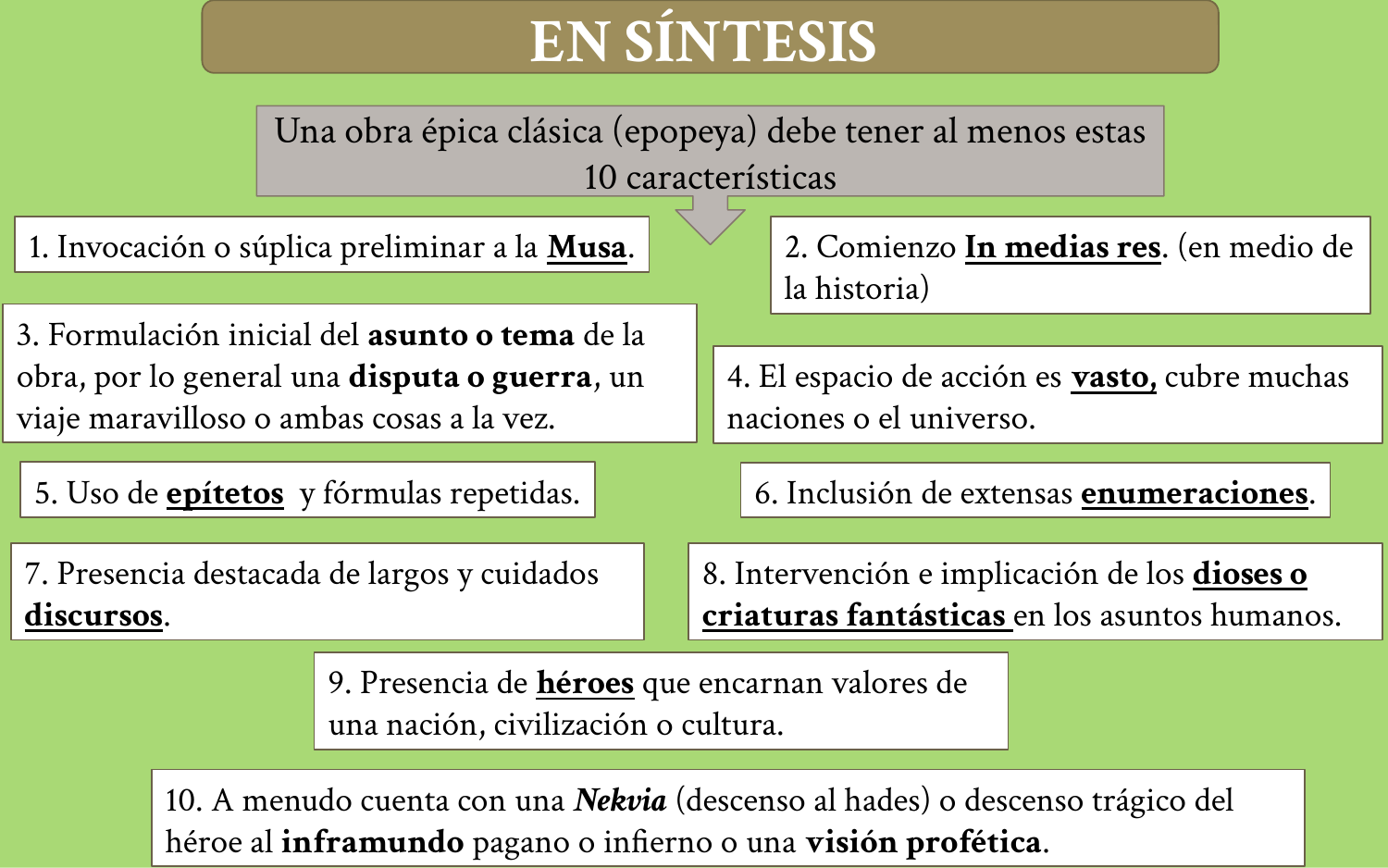

EN SÍNTESIS
Una obra épica clásica (epopeya) debe tener al menos estas 10 características
1. Invocación o súplica preliminar a la Musa.
2. Comienzo In medias res. (en medio de la historia)
3. Formulación inicial del asunto o tema de la obra, por lo general una disputa o guerra, un viaje maravilloso o ambas cosas a la vez.
4. El espacio de acción es vasto, cubre muchas naciones o el universo.
5. Uso de epítetos  y fórmulas repetidas.
6. Inclusión de extensas enumeraciones.
8. Intervención e implicación de los dioses o criaturas fantásticas en los asuntos humanos.
7. Presencia destacada de largos y cuidados discursos.
9. Presencia de héroes que encarnan valores de una nación, civilización o cultura.
10. A menudo cuenta con una Nekvia (descenso al hades) o descenso trágico del héroe al inframundo pagano o infierno o una visión profética.